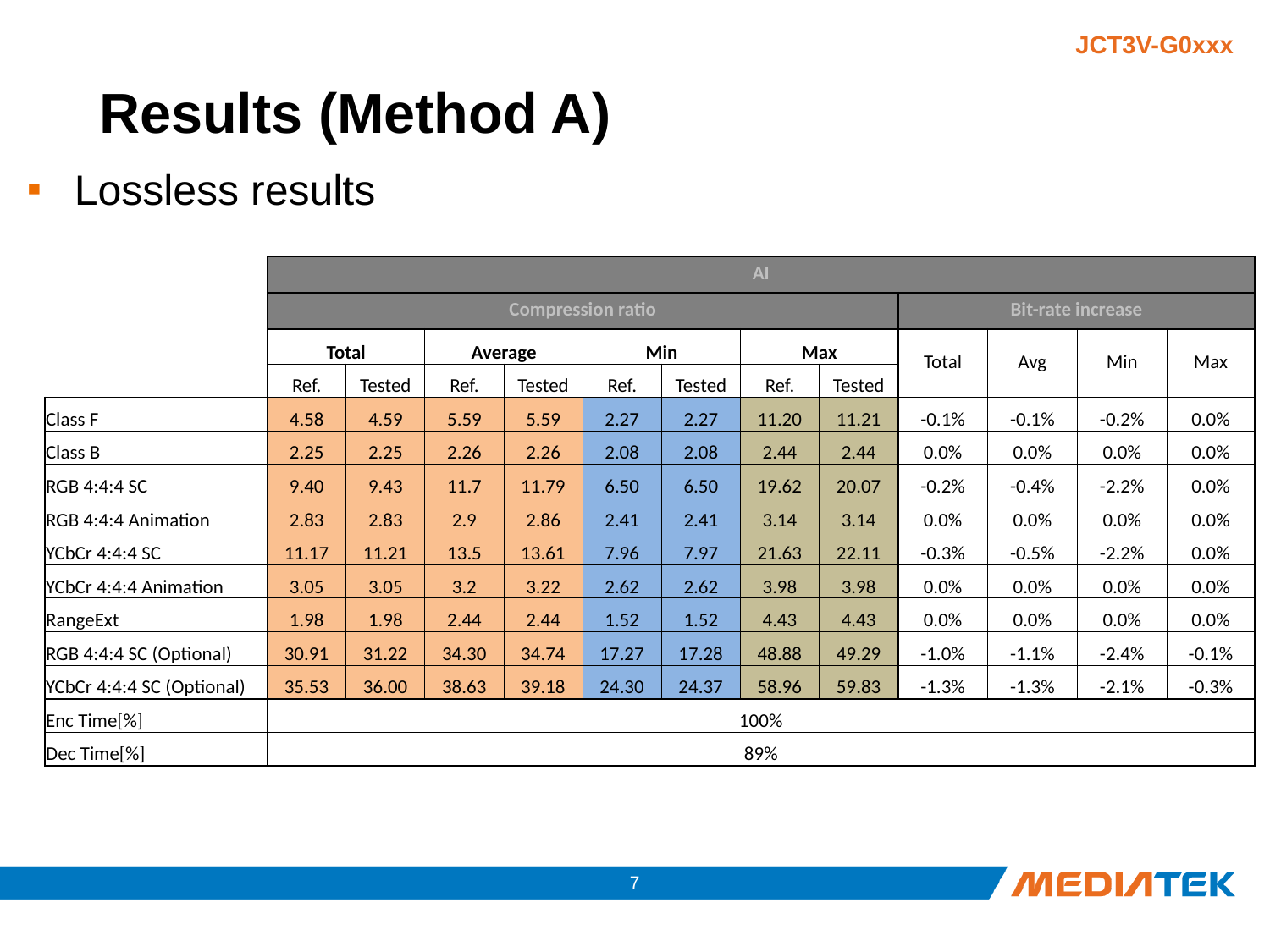

# Results (Method A)
Lossless results

|  | AI |  |  |  |  |  |  |  |  |  |  |  |
| --- | --- | --- | --- | --- | --- | --- | --- | --- | --- | --- | --- | --- |
|  | Compression ratio |  |  |  |  |  |  |  | Bit-rate increase |  |  |  |
|  | Total |  | Average |  | Min |  | Max |  | Total | Avg | Min | Max |
|  | Ref. | Tested | Ref. | Tested | Ref. | Tested | Ref. | Tested |  |  |  |  |
| Class F | 4.58 | 4.59 | 5.59 | 5.59 | 2.27 | 2.27 | 11.20 | 11.21 | -0.1% | -0.1% | -0.2% | 0.0% |
| Class B | 2.25 | 2.25 | 2.26 | 2.26 | 2.08 | 2.08 | 2.44 | 2.44 | 0.0% | 0.0% | 0.0% | 0.0% |
| RGB 4:4:4 SC | 9.40 | 9.43 | 11.7 | 11.79 | 6.50 | 6.50 | 19.62 | 20.07 | -0.2% | -0.4% | -2.2% | 0.0% |
| RGB 4:4:4 Animation | 2.83 | 2.83 | 2.9 | 2.86 | 2.41 | 2.41 | 3.14 | 3.14 | 0.0% | 0.0% | 0.0% | 0.0% |
| YCbCr 4:4:4 SC | 11.17 | 11.21 | 13.5 | 13.61 | 7.96 | 7.97 | 21.63 | 22.11 | -0.3% | -0.5% | -2.2% | 0.0% |
| YCbCr 4:4:4 Animation | 3.05 | 3.05 | 3.2 | 3.22 | 2.62 | 2.62 | 3.98 | 3.98 | 0.0% | 0.0% | 0.0% | 0.0% |
| RangeExt | 1.98 | 1.98 | 2.44 | 2.44 | 1.52 | 1.52 | 4.43 | 4.43 | 0.0% | 0.0% | 0.0% | 0.0% |
| RGB 4:4:4 SC (Optional) | 30.91 | 31.22 | 34.30 | 34.74 | 17.27 | 17.28 | 48.88 | 49.29 | -1.0% | -1.1% | -2.4% | -0.1% |
| YCbCr 4:4:4 SC (Optional) | 35.53 | 36.00 | 38.63 | 39.18 | 24.30 | 24.37 | 58.96 | 59.83 | -1.3% | -1.3% | -2.1% | -0.3% |
| Enc Time[%] | 100% |  |  |  |  |  |  |  |  |  |  |  |
| Dec Time[%] | 89% |  |  |  |  |  |  |  |  |  |  |  |
7